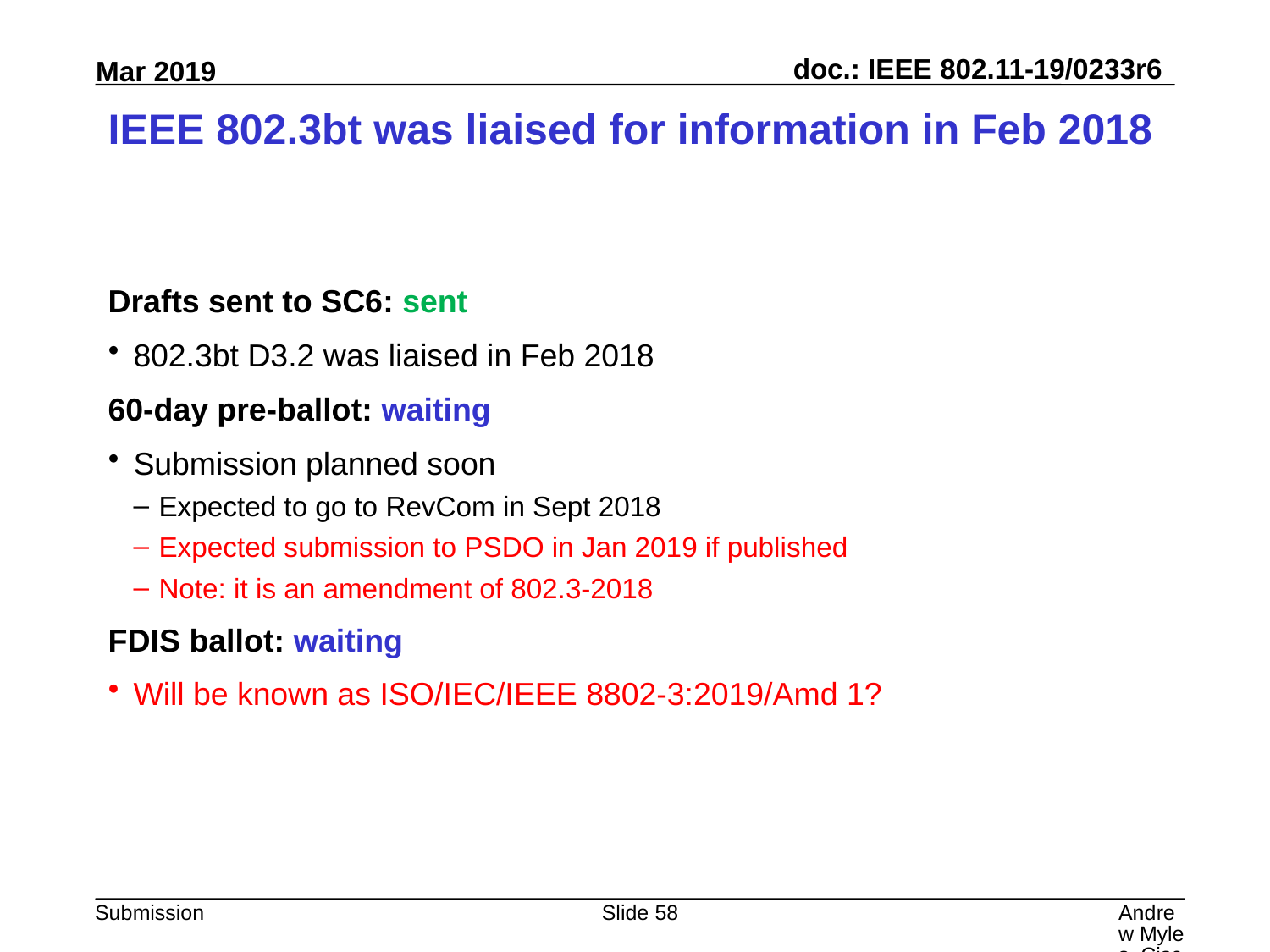

# IEEE 802.3bt was liaised for information in Feb 2018
Drafts sent to SC6: sent
802.3bt D3.2 was liaised in Feb 2018
60-day pre-ballot: waiting
Submission planned soon
Expected to go to RevCom in Sept 2018
Expected submission to PSDO in Jan 2019 if published
Note: it is an amendment of 802.3-2018
FDIS ballot: waiting
Will be known as ISO/IEC/IEEE 8802-3:2019/Amd 1?

Slide 58
Andrew Myles, Cisco